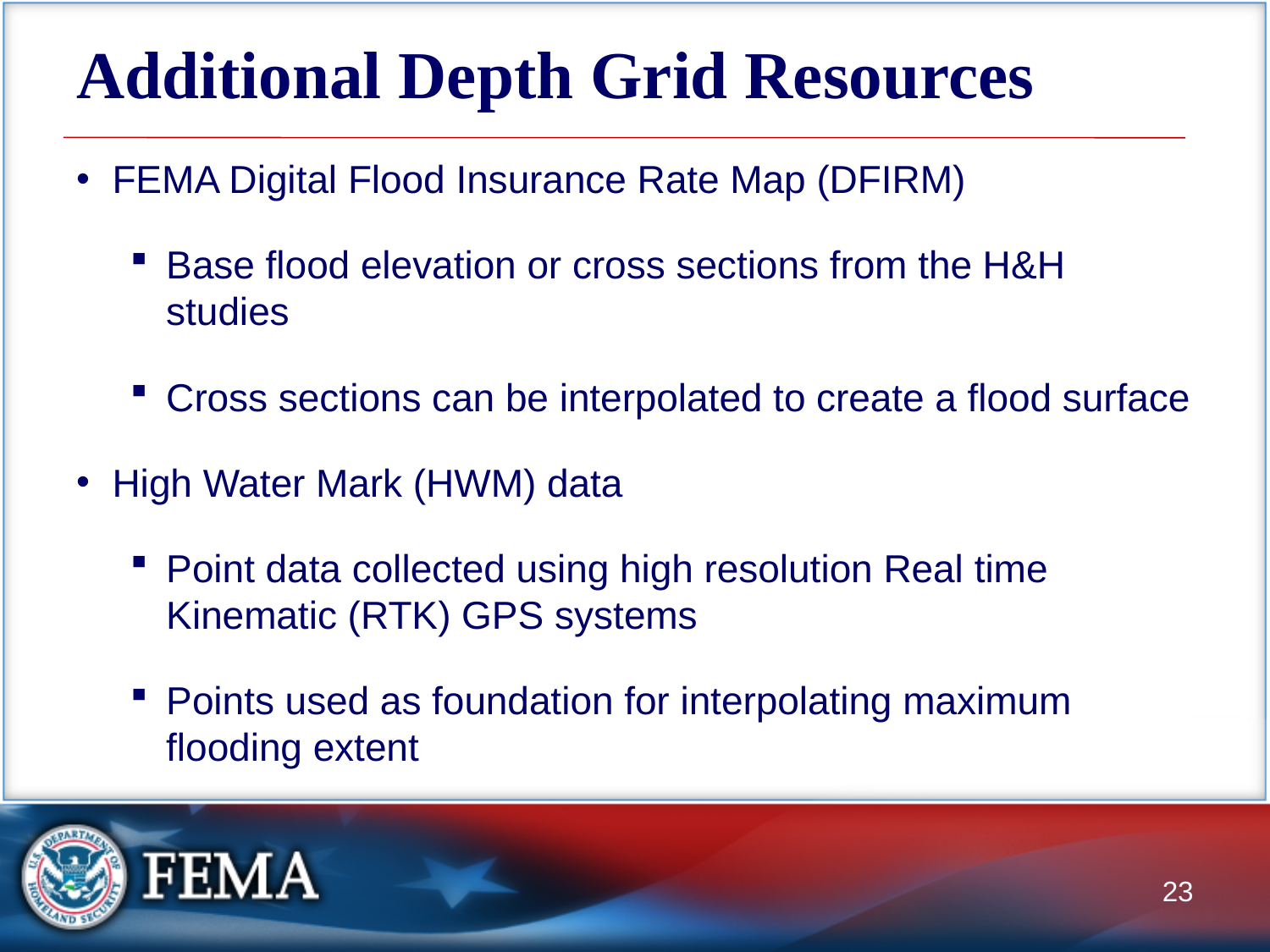

# Additional Depth Grid Resources
FEMA Digital Flood Insurance Rate Map (DFIRM)
Base flood elevation or cross sections from the H&H studies
Cross sections can be interpolated to create a flood surface
High Water Mark (HWM) data
Point data collected using high resolution Real time Kinematic (RTK) GPS systems
Points used as foundation for interpolating maximum flooding extent
23